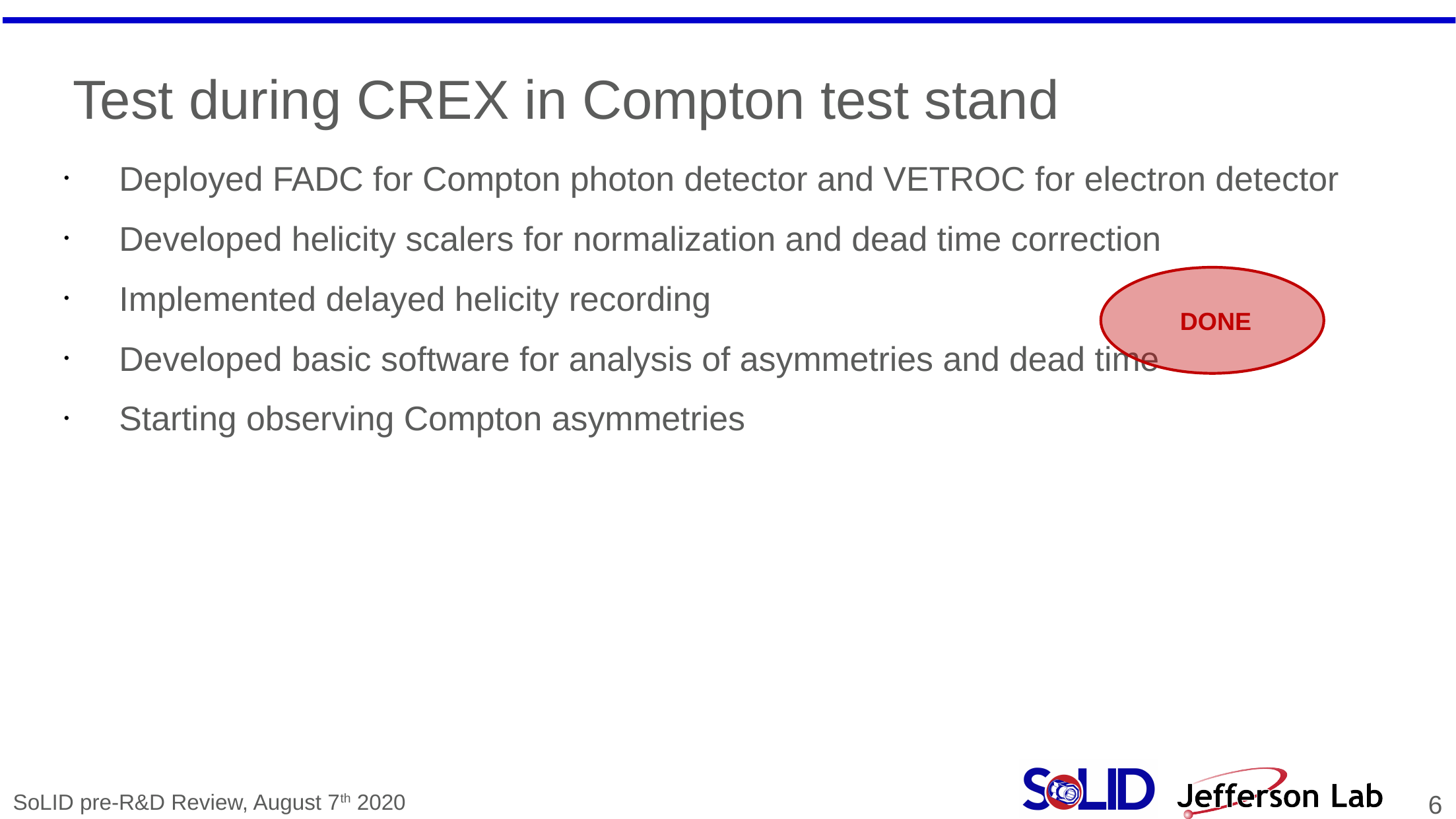

# Test during CREX in Compton test stand
Deployed FADC for Compton photon detector and VETROC for electron detector
Developed helicity scalers for normalization and dead time correction
Implemented delayed helicity recording
Developed basic software for analysis of asymmetries and dead time
Starting observing Compton asymmetries
 DONE